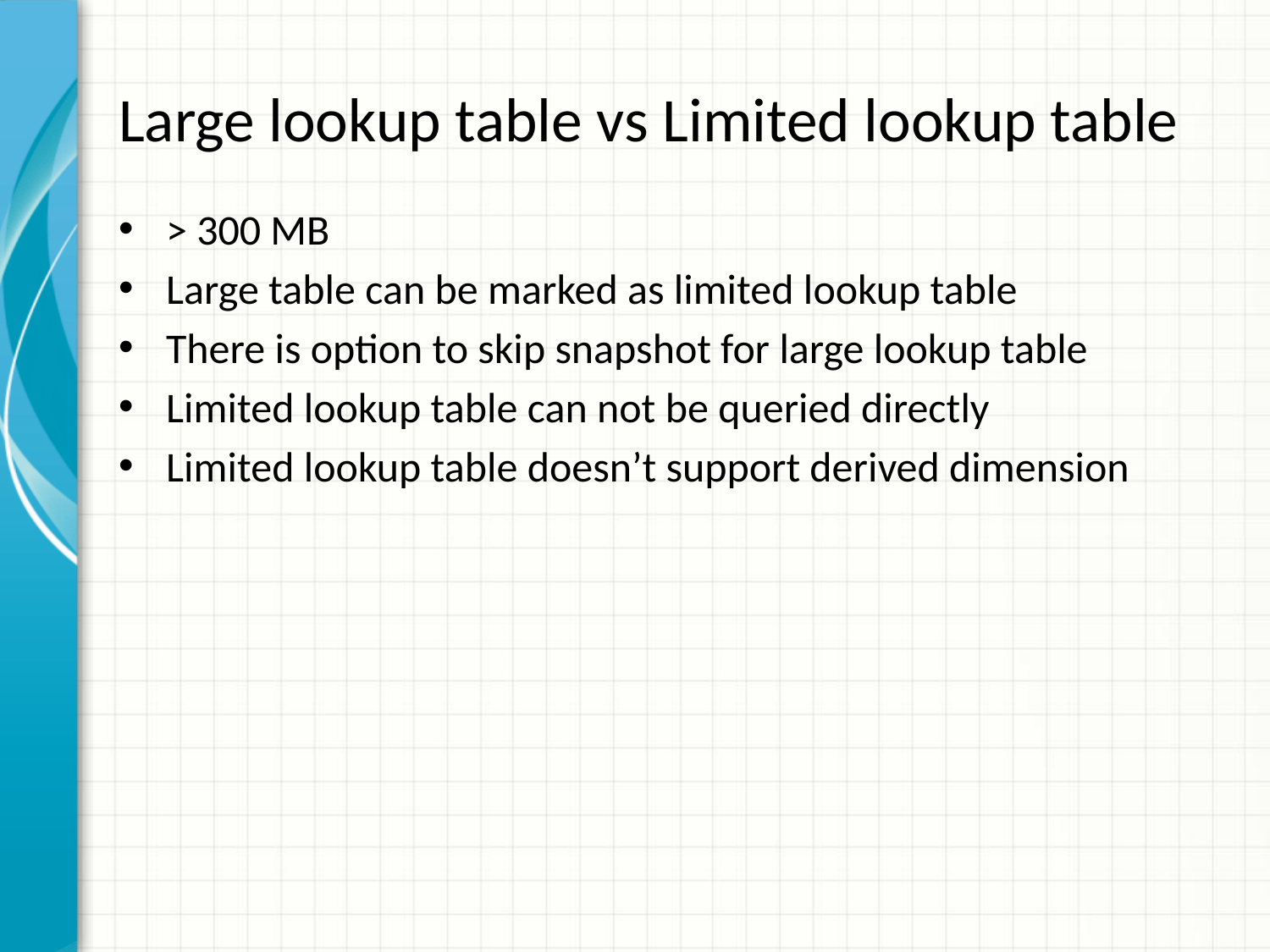

# Large lookup table vs Limited lookup table
> 300 MB
Large table can be marked as limited lookup table
There is option to skip snapshot for large lookup table
Limited lookup table can not be queried directly
Limited lookup table doesn’t support derived dimension